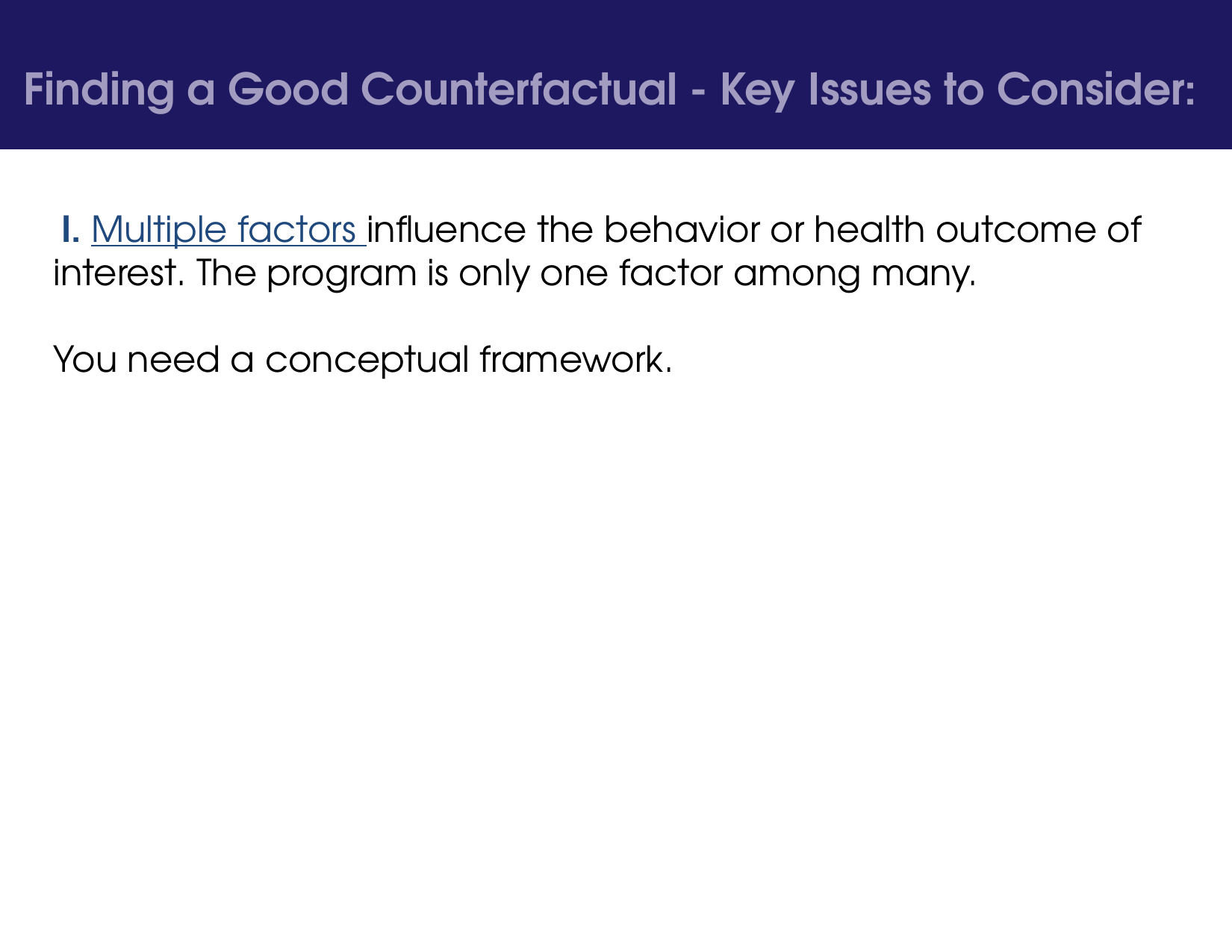

Finding a Good Counterfactual - Key Issues to Consider:

 I. Multiple factors influence the behavior or health outcome of interest. The program is only one factor among many.

You need a conceptual framework.